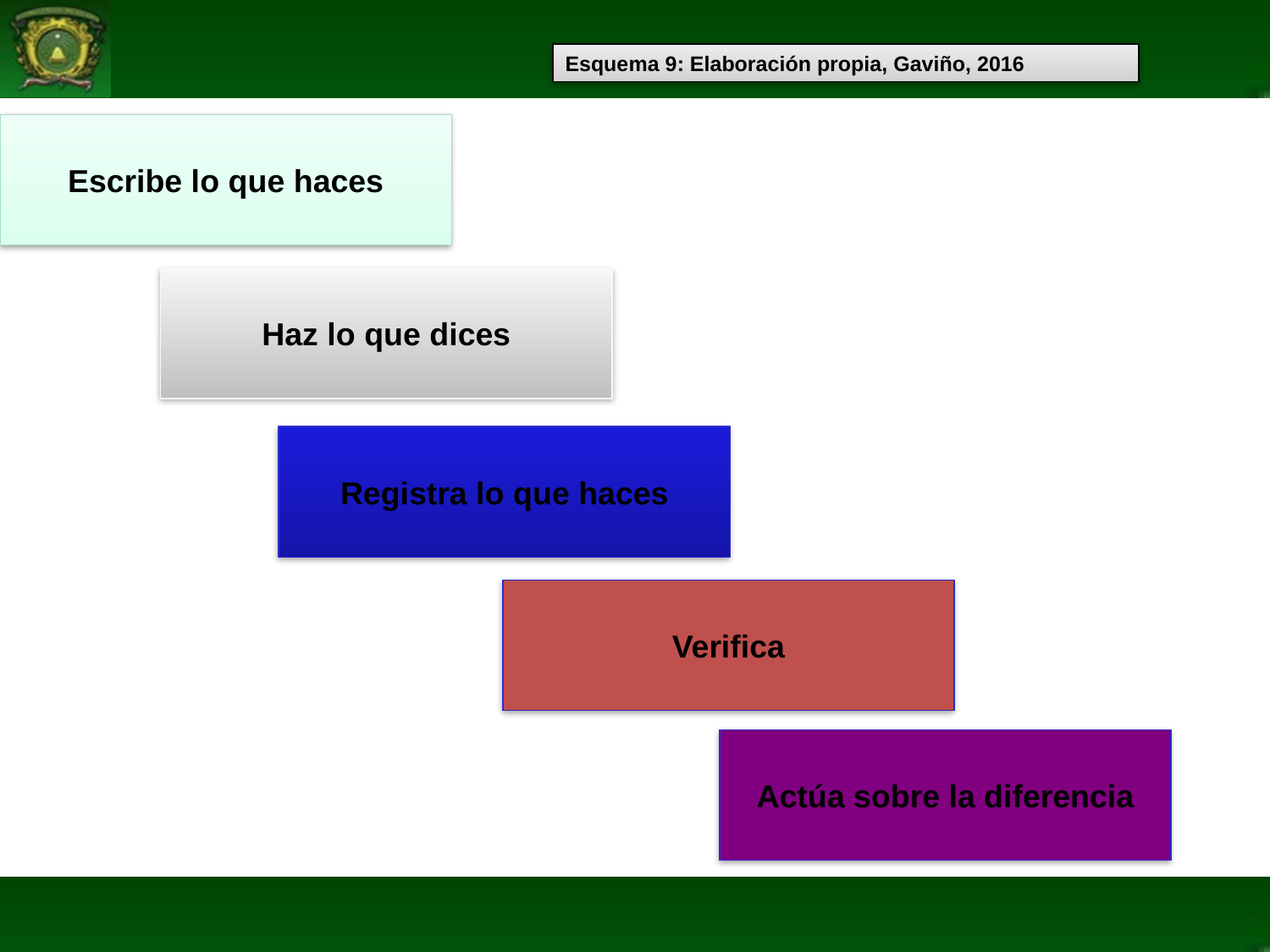

Esquema 9: Elaboración propia, Gaviño, 2016
Escribe lo que haces
Haz lo que dices
Registra lo que haces
Verifica
Actúa sobre la diferencia